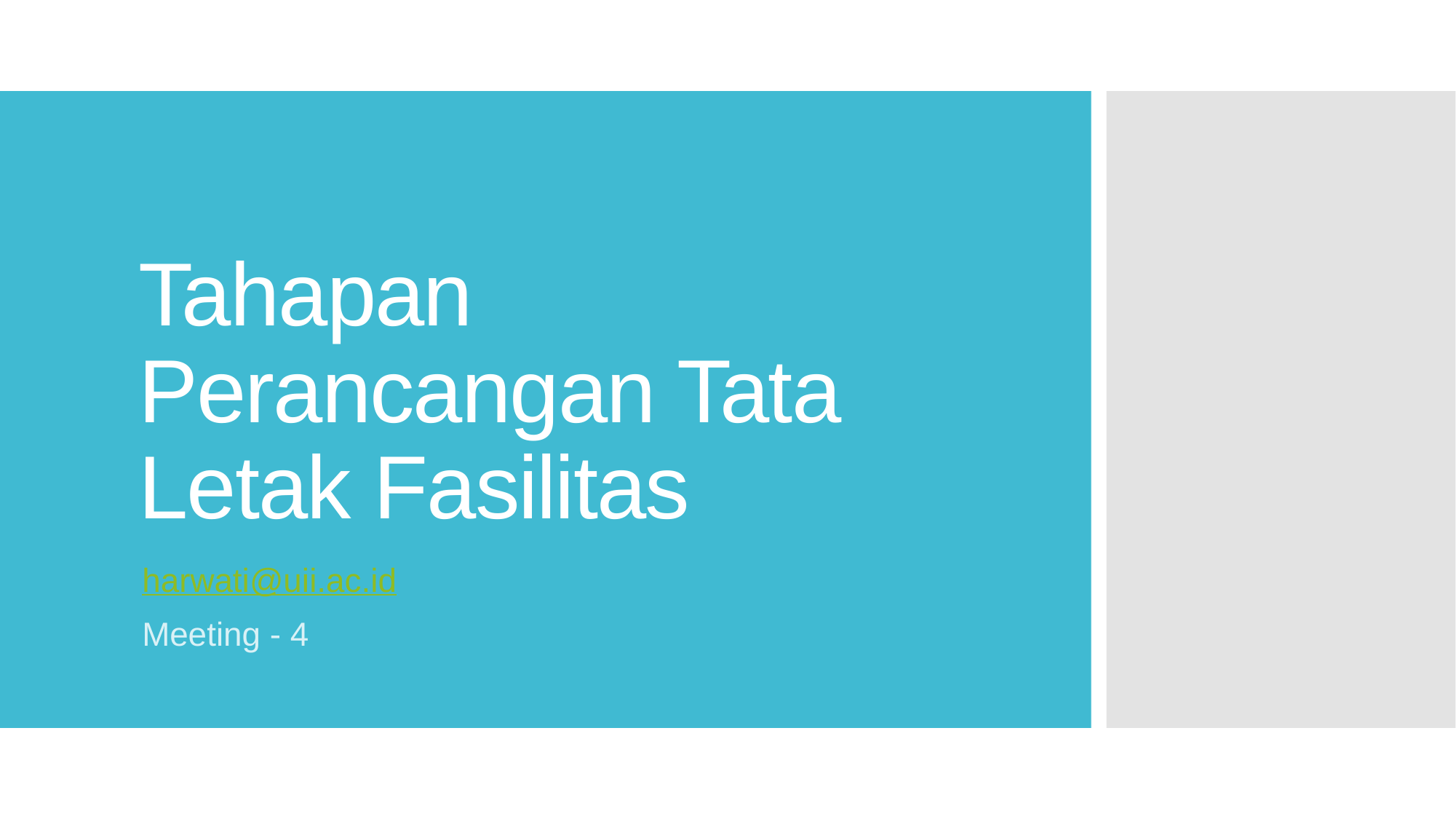

# Tahapan Perancangan Tata Letak Fasilitas
harwati@uii.ac.id
Meeting - 4